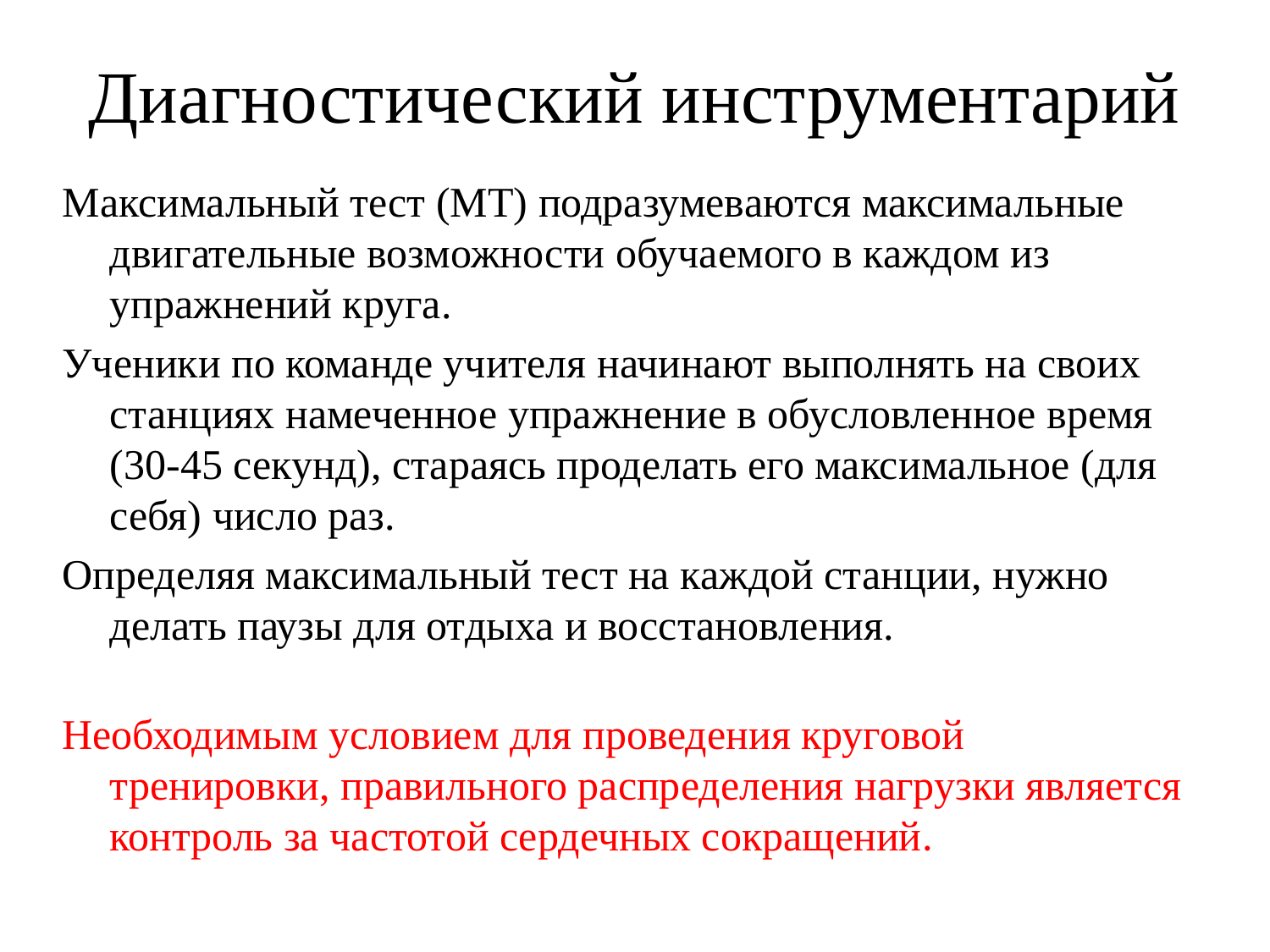

# Диагностический инструментарий
Максимальный тест (МТ) подразумеваются максимальные двигательные возможности обучаемого в каждом из упражнений круга.
Ученики по команде учителя начинают выполнять на своих станциях намеченное упражнение в обусловленное время (30-45 секунд), стараясь проделать его максимальное (для себя) число раз.
Определяя максимальный тест на каждой станции, нужно делать паузы для отдыха и восстановления.

Необходимым условием для проведения круговой тренировки, правильного распределения нагрузки является контроль за частотой сердечных сокращений.